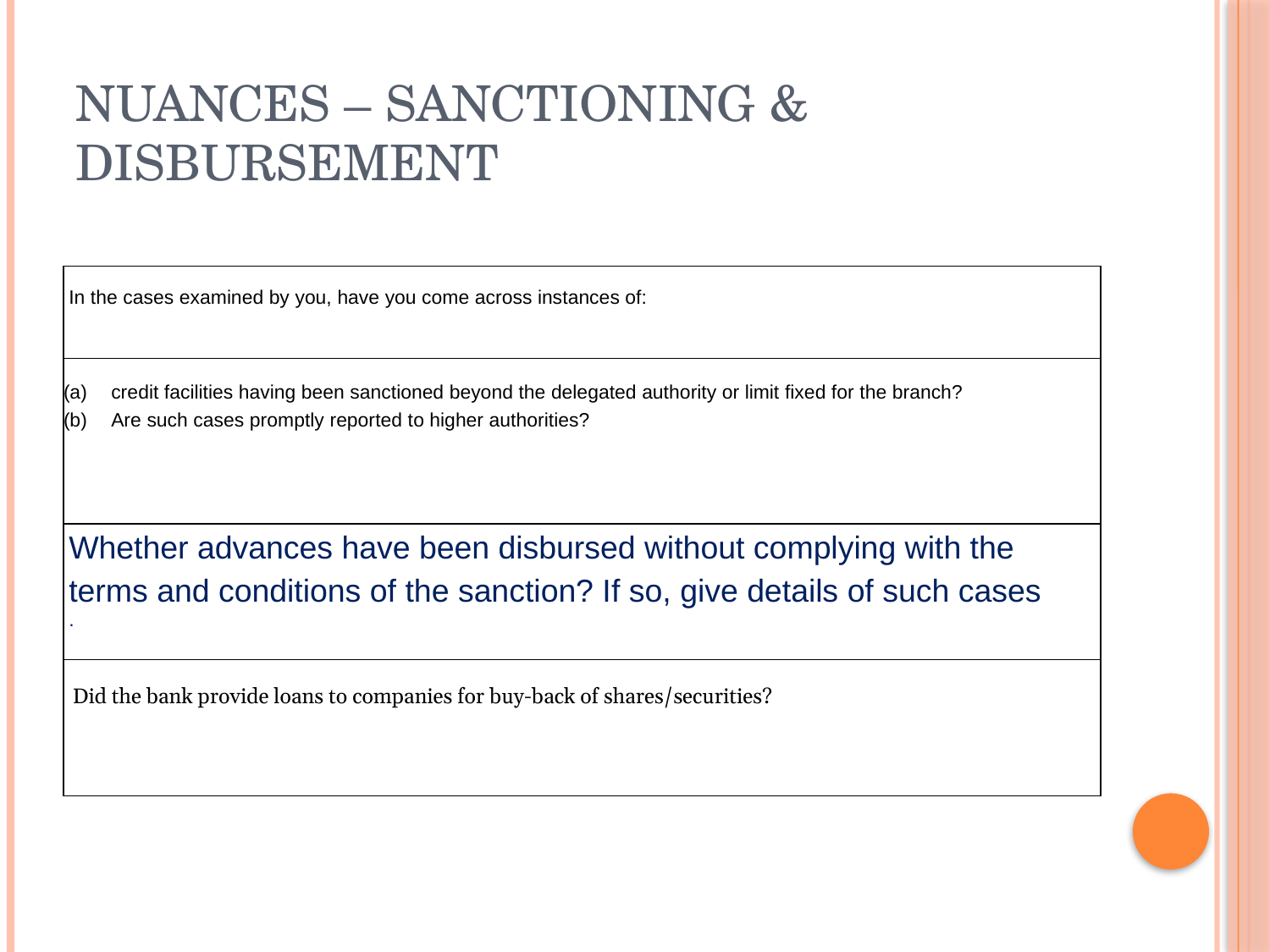

# Nuances – Sanctioning & Disbursement
| In the cases examined by you, have you come across instances of: |
| --- |
| credit facilities having been sanctioned beyond the delegated authority or limit fixed for the branch? Are such cases promptly reported to higher authorities? |
| Whether advances have been disbursed without complying with the terms and conditions of the sanction? If so, give details of such cases . |
| Did the bank provide loans to companies for buy-back of shares/securities? |